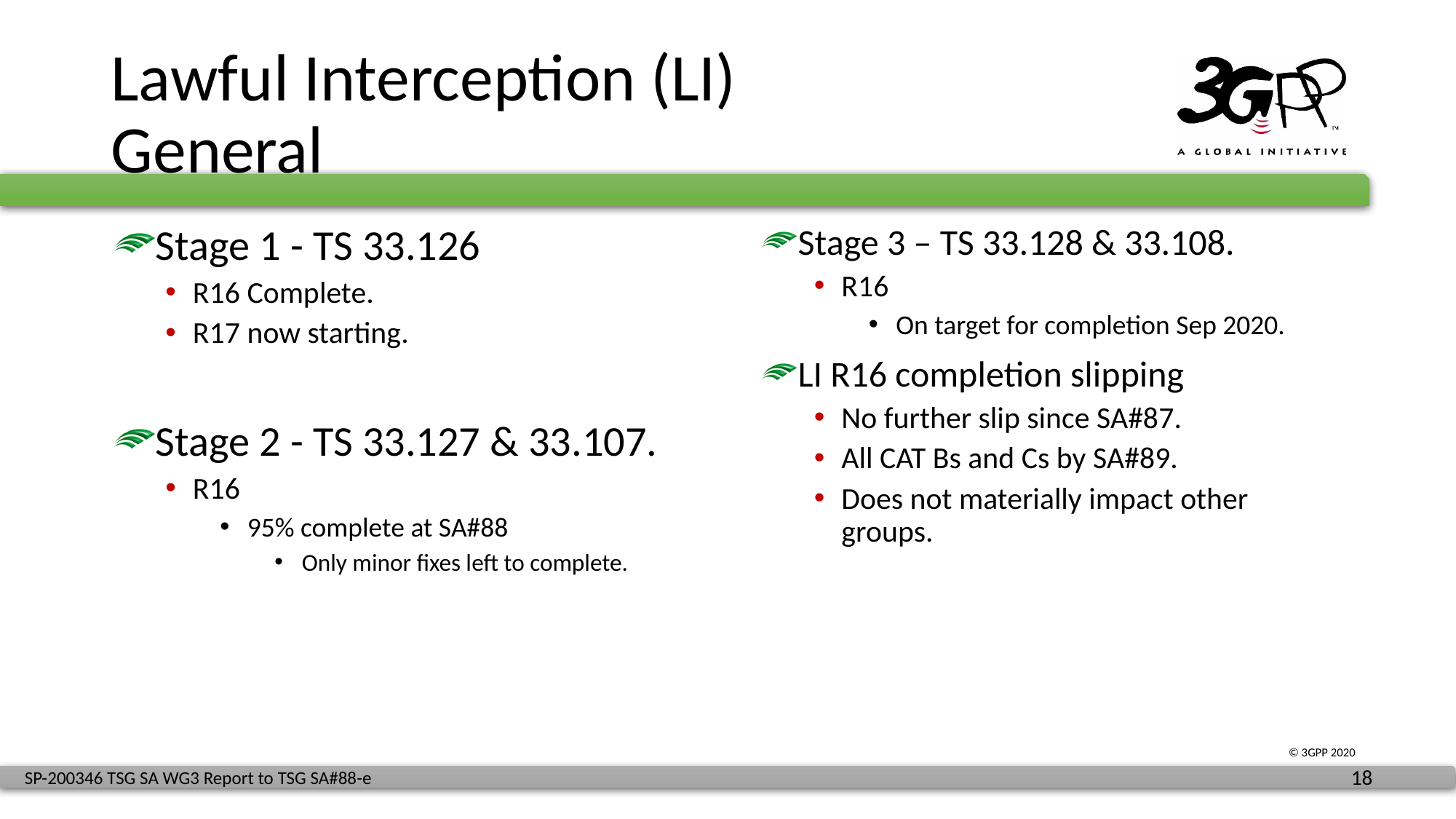

# Lawful Interception (LI) General
Stage 1 - TS 33.126
R16 Complete.
R17 now starting.

Stage 2 - TS 33.127 & 33.107.
R16
95% complete at SA#88
Only minor fixes left to complete.

Stage 3 – TS 33.128 & 33.108.
R16
On target for completion Sep 2020.
LI R16 completion slipping
No further slip since SA#87.
All CAT Bs and Cs by SA#89.
Does not materially impact other groups.